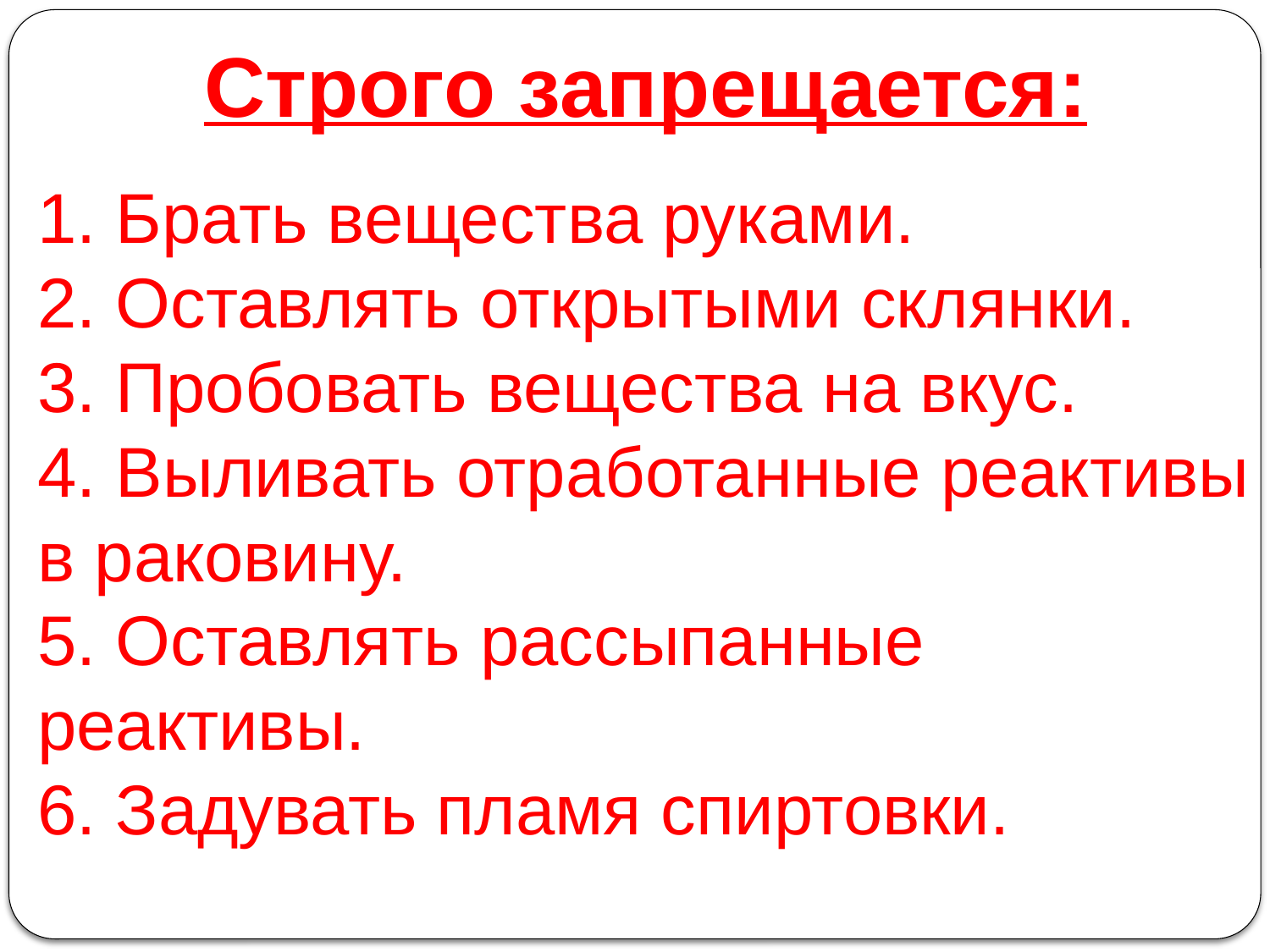

Строго запрещается:
1. Брать вещества руками.
2. Оставлять открытыми склянки.
3. Пробовать вещества на вкус.
4. Выливать отработанные реактивы в раковину.
5. Оставлять рассыпанные реактивы.
6. Задувать пламя спиртовки.